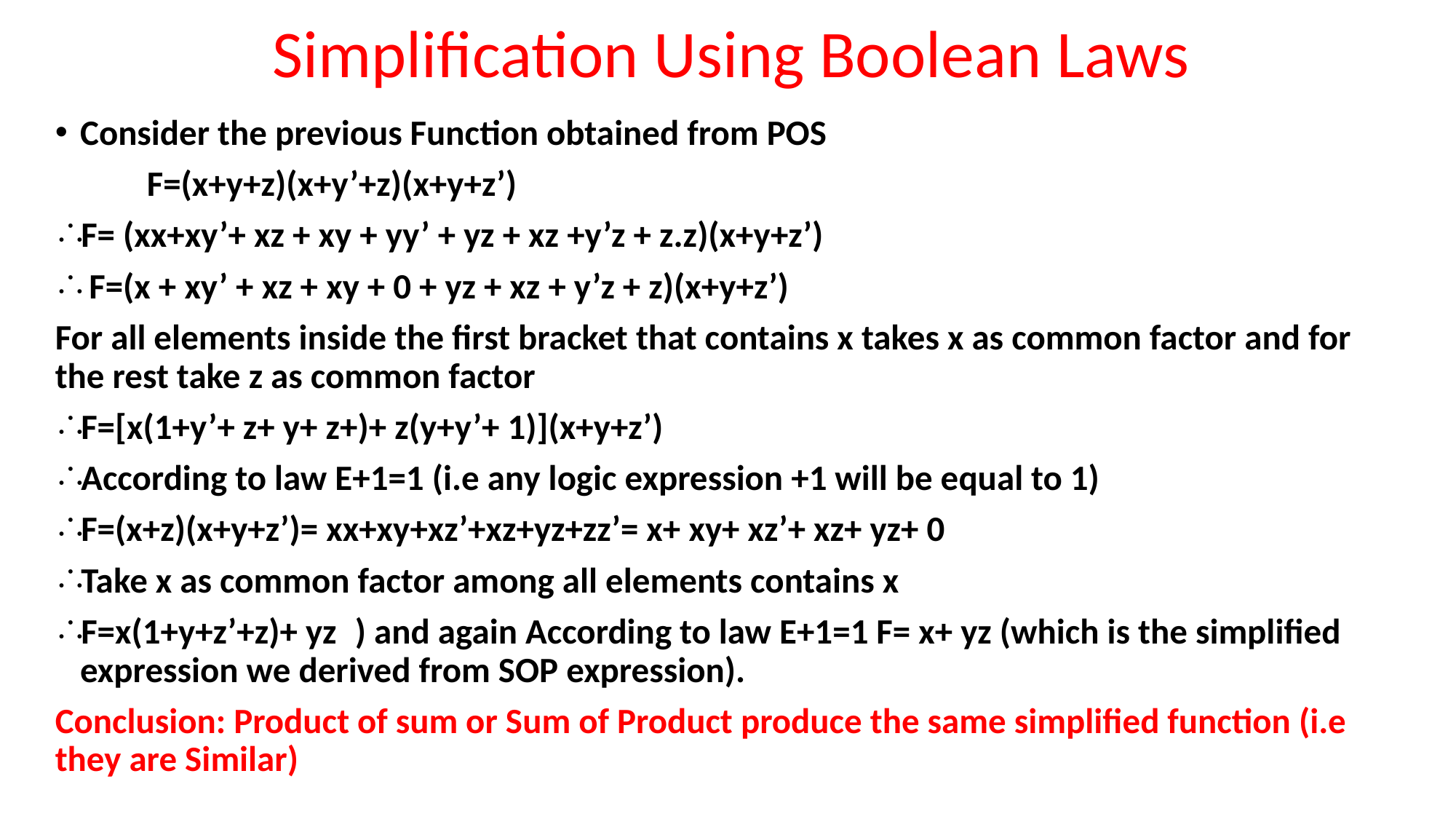

# Simplification Using Boolean Laws
Consider the previous Function obtained from POS
	F=(x+y+z)(x+y’+z)(x+y+z’)
F= (xx+xy’+ xz + xy + yy’ + yz + xz +y’z + z.z)(x+y+z’)
 F=(x + xy’ + xz + xy + 0 + yz + xz + y’z + z)(x+y+z’)
For all elements inside the first bracket that contains x takes x as common factor and for the rest take z as common factor
F=[x(1+y’+ z+ y+ z+)+ z(y+y’+ 1)](x+y+z’)
According to law E+1=1 (i.e any logic expression +1 will be equal to 1)
F=(x+z)(x+y+z’)= xx+xy+xz’+xz+yz+zz’= x+ xy+ xz’+ xz+ yz+ 0
Take x as common factor among all elements contains x
F=x(1+y+z’+z)+ yz	) and again According to law E+1=1 F= x+ yz (which is the simplified expression we derived from SOP expression).
Conclusion: Product of sum or Sum of Product produce the same simplified function (i.e they are Similar)